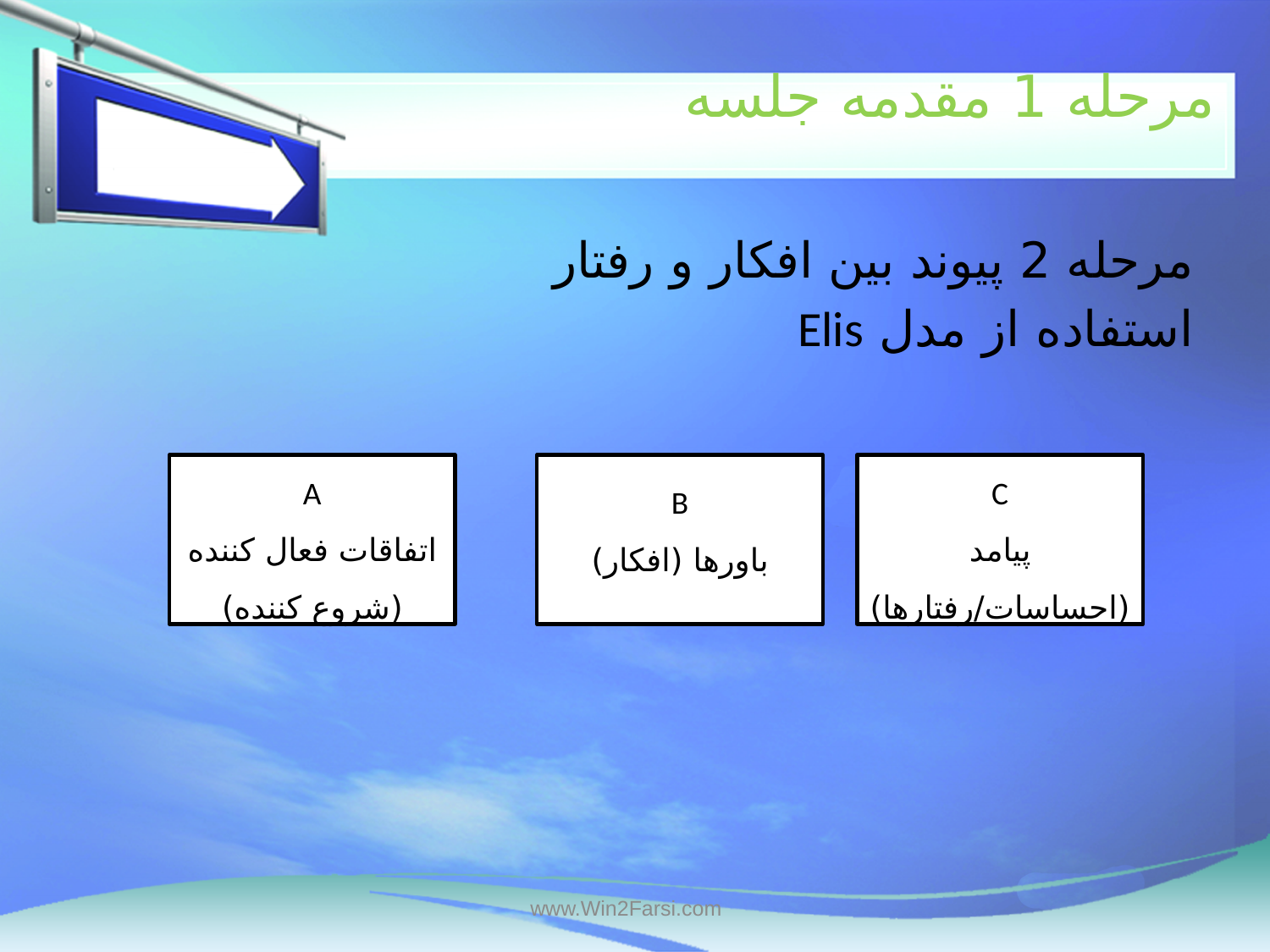

# مرحله 1 مقدمه جلسه
مرحله 2 پیوند بین افکار و رفتار
استفاده از مدل Elis

A
اتفاقات فعال کننده (شروع کننده)
B
باورها (افکار)

C
پیامد (احساسات/رفتارها)
www.Win2Farsi.com